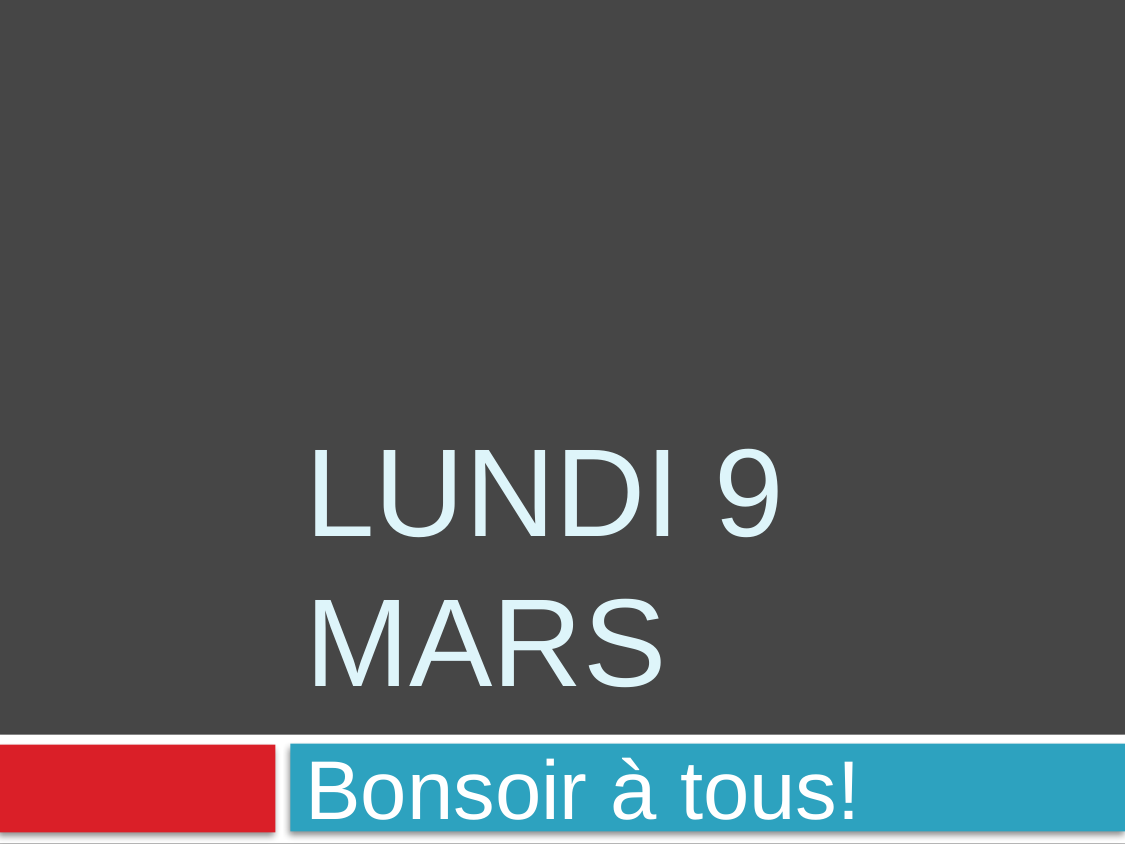

# Lundi 9 mars
Bonsoir à tous!